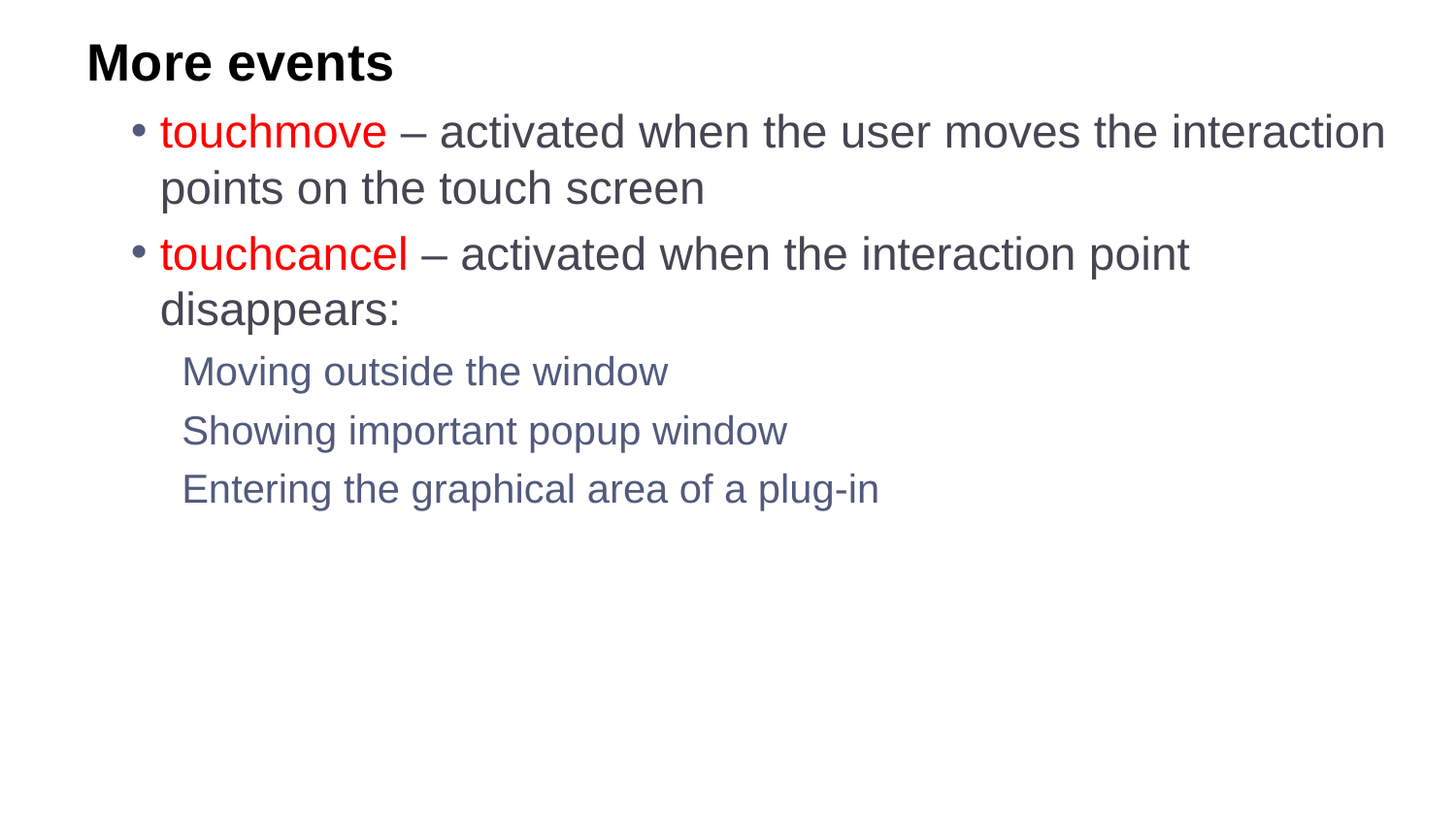

More events
touchmove – activated when the user moves the interaction points on the touch screen
touchcancel – activated when the interaction point disappears:
Moving outside the window
Showing important popup window
Entering the graphical area of a plug-in